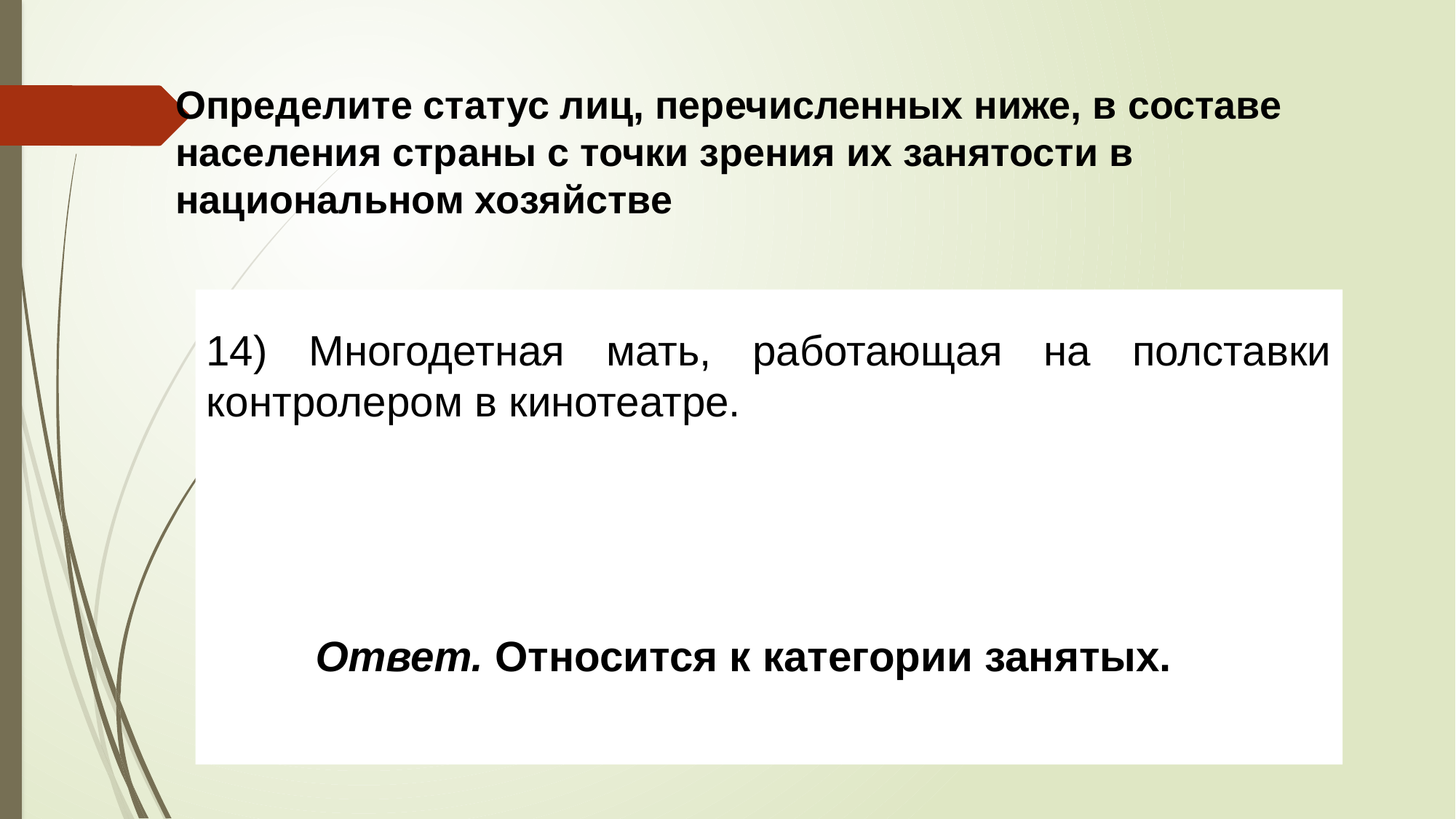

# Определите статус лиц, перечисленных ниже, в составе населения страны с точки зрения их занятости в национальном хозяйстве
14) Многодетная мать, работающая на полставки контроле­ром в кинотеатре.

	Ответ. Относится к категории занятых.